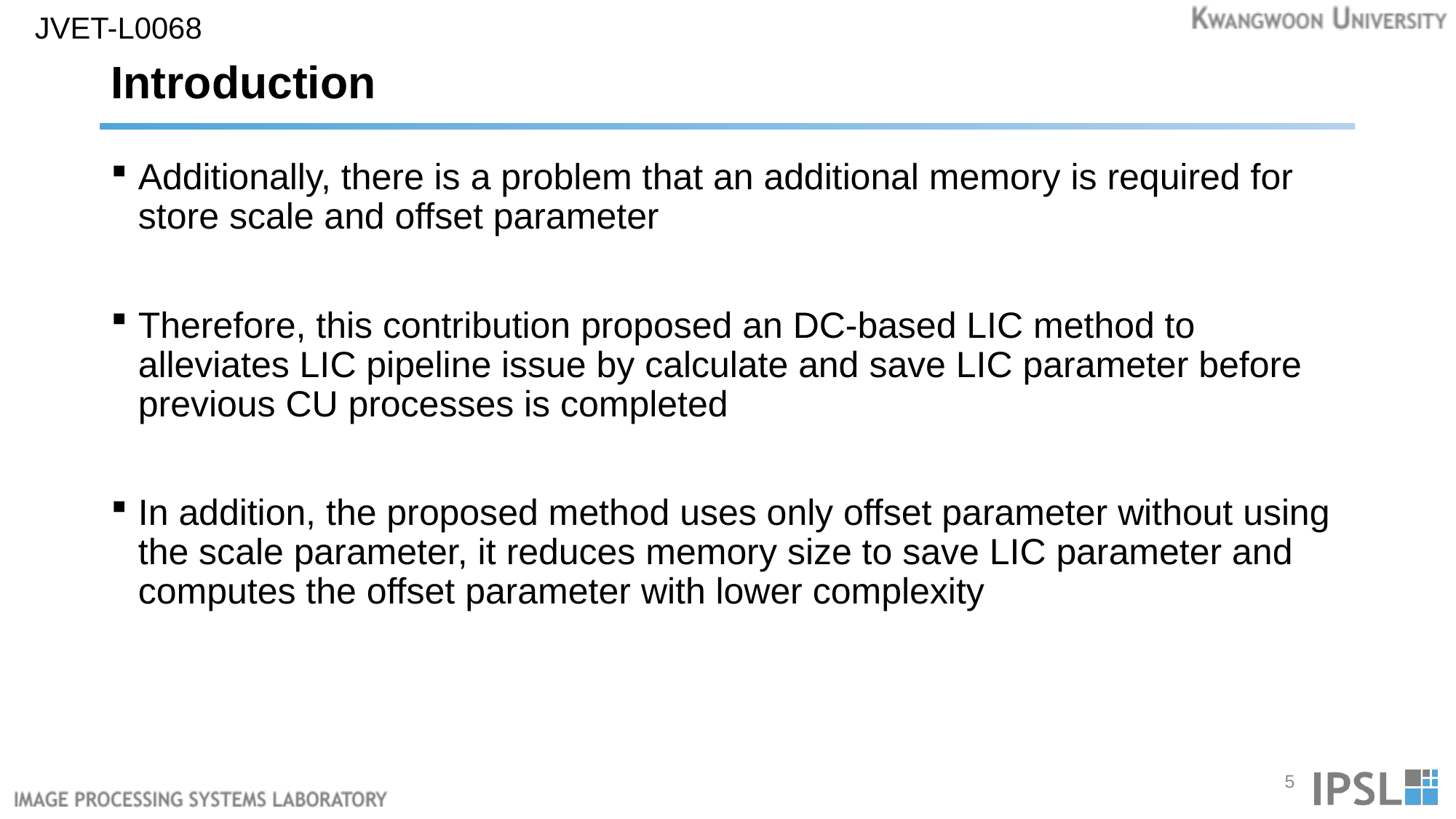

# Introduction
Additionally, there is a problem that an additional memory is required for store scale and offset parameter

Therefore, this contribution proposed an DC-based LIC method to alleviates LIC pipeline issue by calculate and save LIC parameter before previous CU processes is completed

In addition, the proposed method uses only offset parameter without using the scale parameter, it reduces memory size to save LIC parameter and computes the offset parameter with lower complexity
5